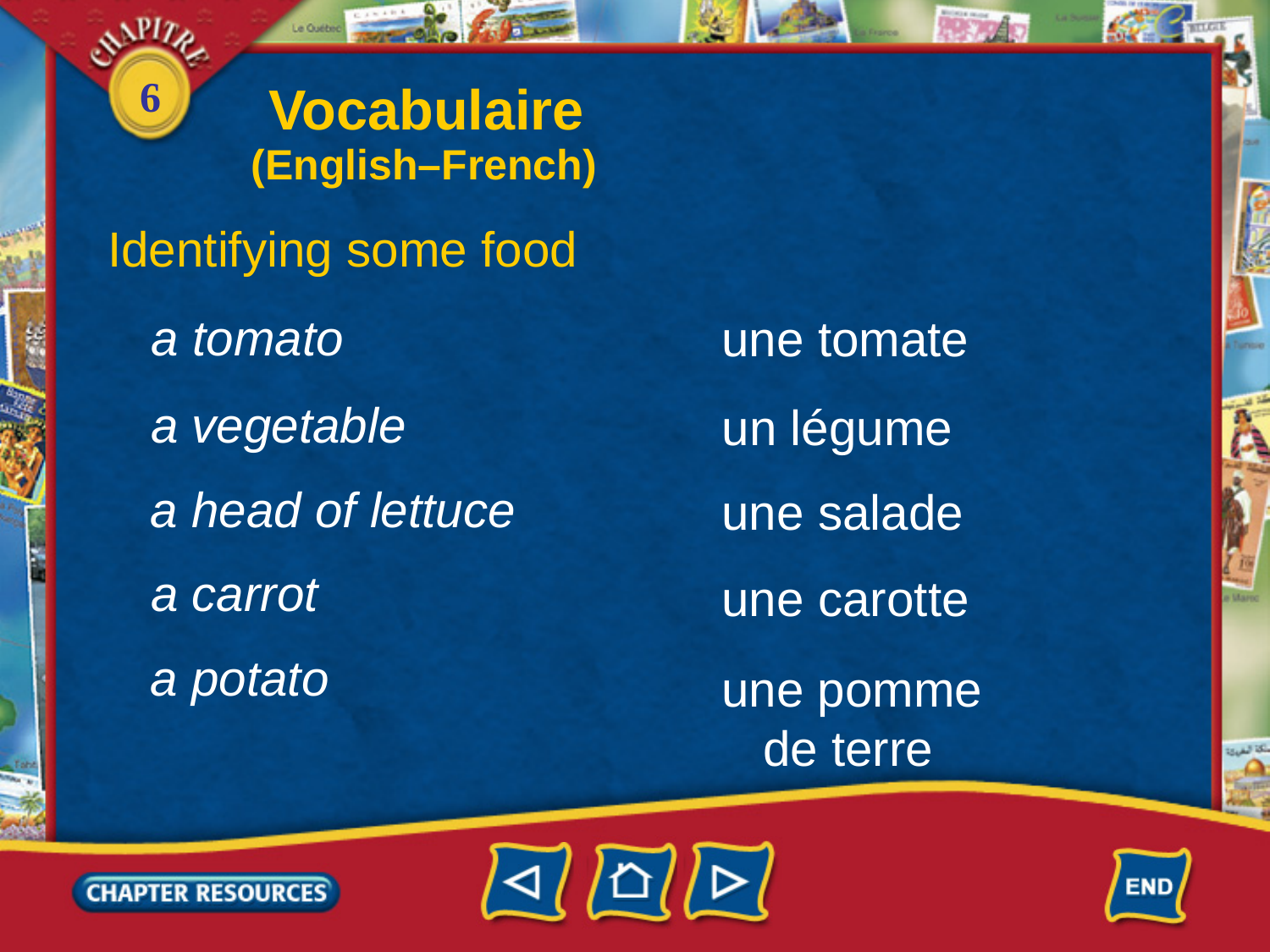

Vocabulaire
(English–French)
Identifying some food
a tomato
une tomate
a vegetable
un légume
a head of lettuce
une salade
a carrot
une carotte
a potato
une pomme
   de terre